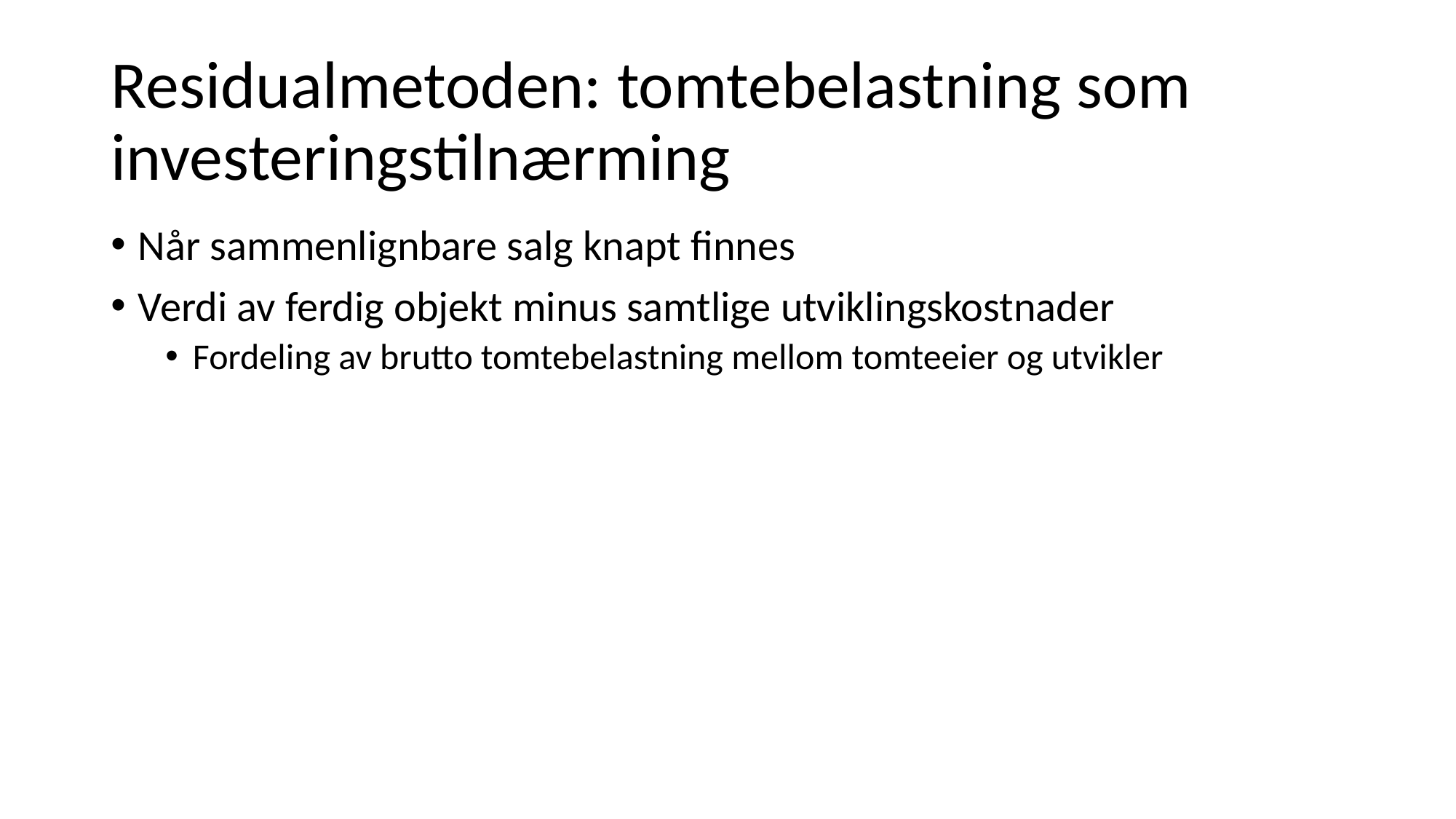

# Residualmetoden: tomtebelastning som investeringstilnærming
Når sammenlignbare salg knapt finnes
Verdi av ferdig objekt minus samtlige utviklingskostnader
Fordeling av brutto tomtebelastning mellom tomteeier og utvikler